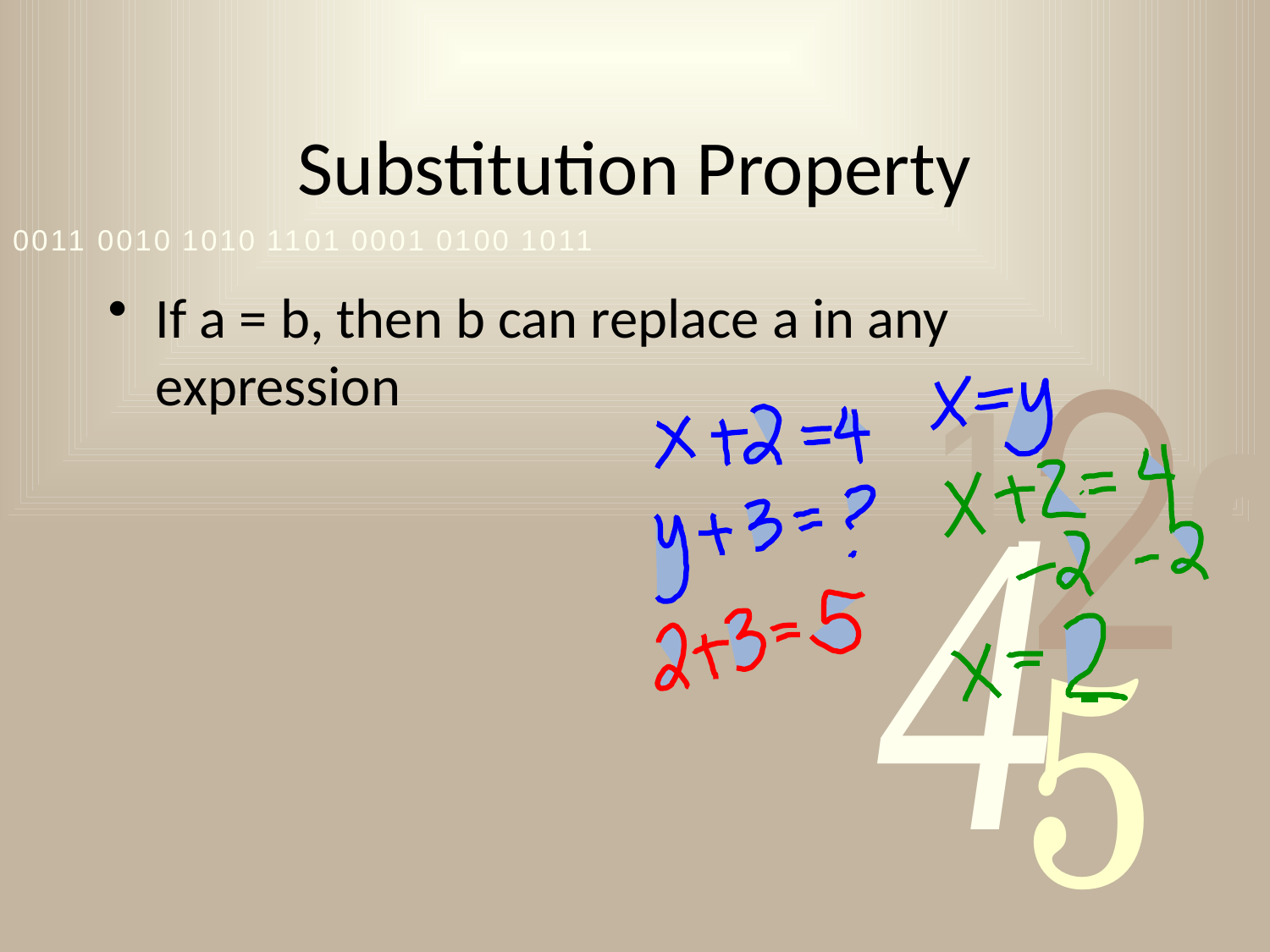

# Substitution Property
If a = b, then b can replace a in any expression